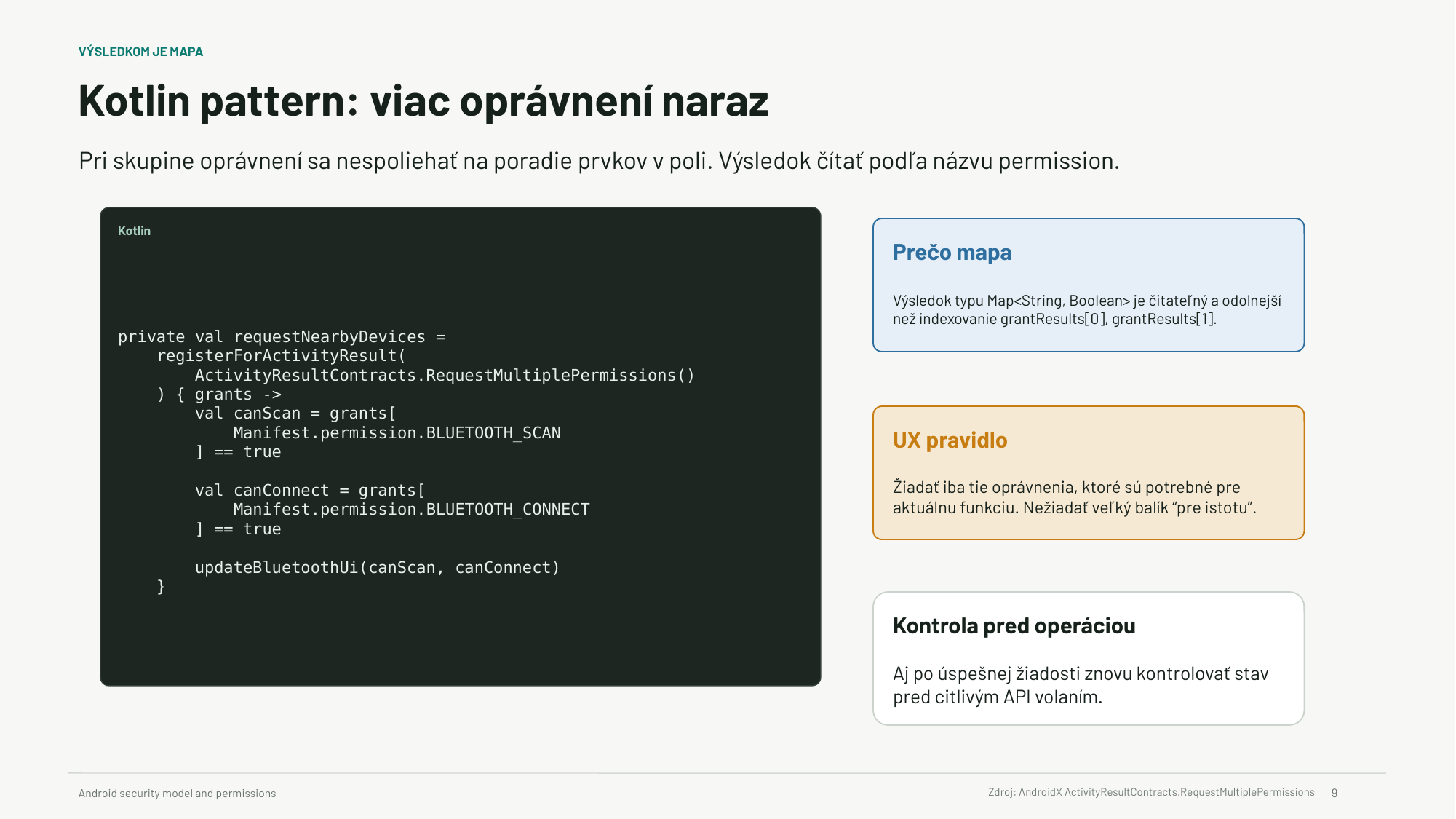

VÝSLEDKOM JE MAPA
Kotlin pattern: viac oprávnení naraz
Pri skupine oprávnení sa nespoliehať na poradie prvkov v poli. Výsledok čítať podľa názvu permission.

Kotlin
Prečo mapa
private val requestNearbyDevices =
    registerForActivityResult(
        ActivityResultContracts.RequestMultiplePermissions()
    ) { grants ->
        val canScan = grants[
            Manifest.permission.BLUETOOTH_SCAN
        ] == true

        val canConnect = grants[
            Manifest.permission.BLUETOOTH_CONNECT
        ] == true

        updateBluetoothUi(canScan, canConnect)
    }
Výsledok typu Map<String, Boolean> je čitateľný a odolnejší než indexovanie grantResults[0], grantResults[1].

UX pravidlo
Žiadať iba tie oprávnenia, ktoré sú potrebné pre aktuálnu funkciu. Nežiadať veľký balík “pre istotu”.

Kontrola pred operáciou
Aj po úspešnej žiadosti znovu kontrolovať stav pred citlivým API volaním.
9
Zdroj: AndroidX ActivityResultContracts.RequestMultiplePermissions